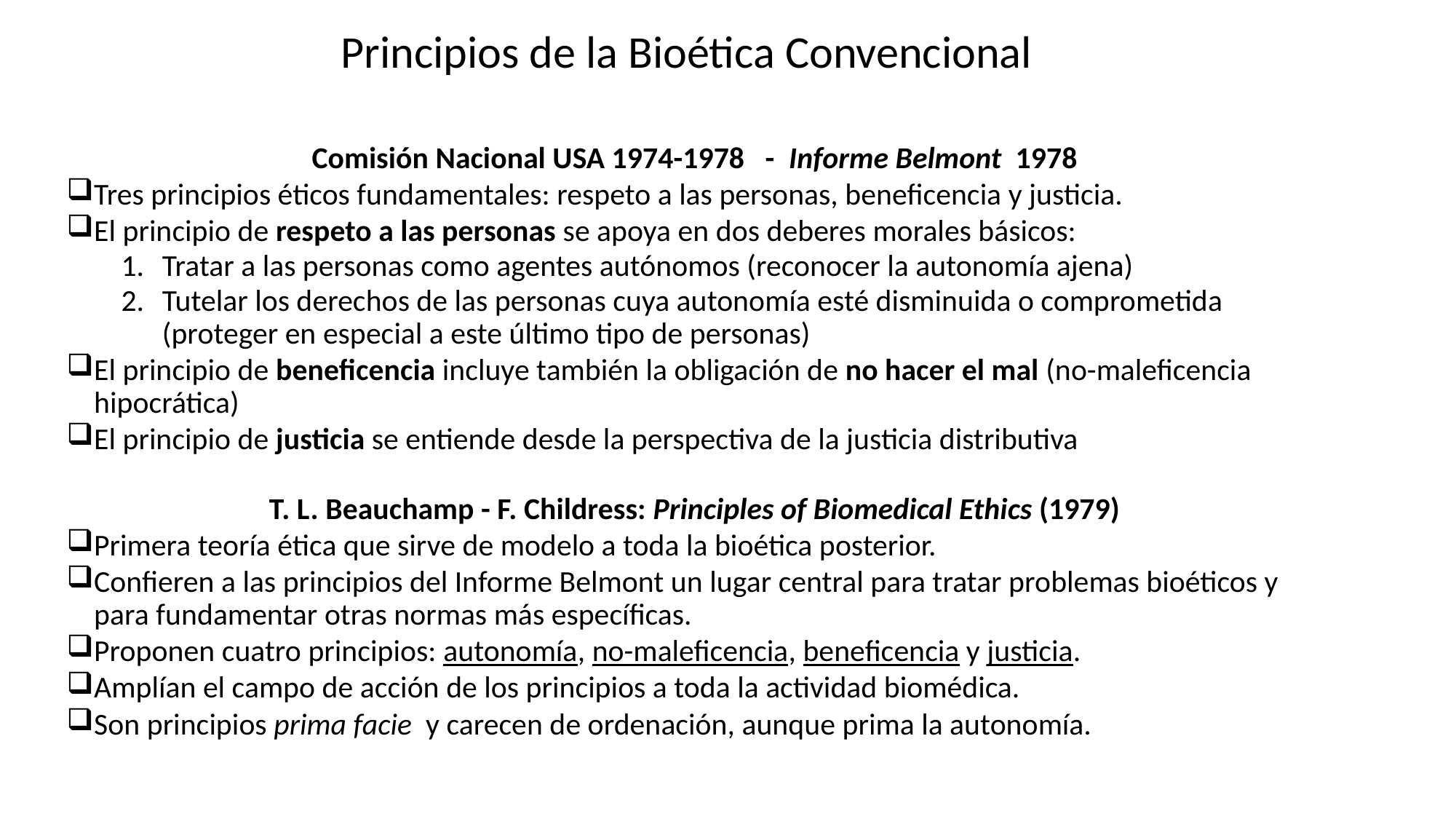

# Principios de la Bioética Convencional

Comisión Nacional USA 1974-1978   -  Informe Belmont  1978
Tres principios éticos fundamentales: respeto a las personas, beneficencia y justicia.
El principio de respeto a las personas se apoya en dos deberes morales básicos:
Tratar a las personas como agentes autónomos (reconocer la autonomía ajena)
Tutelar los derechos de las personas cuya autonomía esté disminuida o comprometida  (proteger en especial a este último tipo de personas)
El principio de beneficencia incluye también la obligación de no hacer el mal (no-maleficencia hipocrática)
El principio de justicia se entiende desde la perspectiva de la justicia distributiva

T. L. Beauchamp - F. Childress: Principles of Biomedical Ethics (1979)
Primera teoría ética que sirve de modelo a toda la bioética posterior.
Confieren a las principios del Informe Belmont un lugar central para tratar problemas bioéticos y para fundamentar otras normas más específicas.
Proponen cuatro principios: autonomía, no-maleficencia, beneficencia y justicia.
Amplían el campo de acción de los principios a toda la actividad biomédica.
Son principios prima facie  y carecen de ordenación, aunque prima la autonomía.